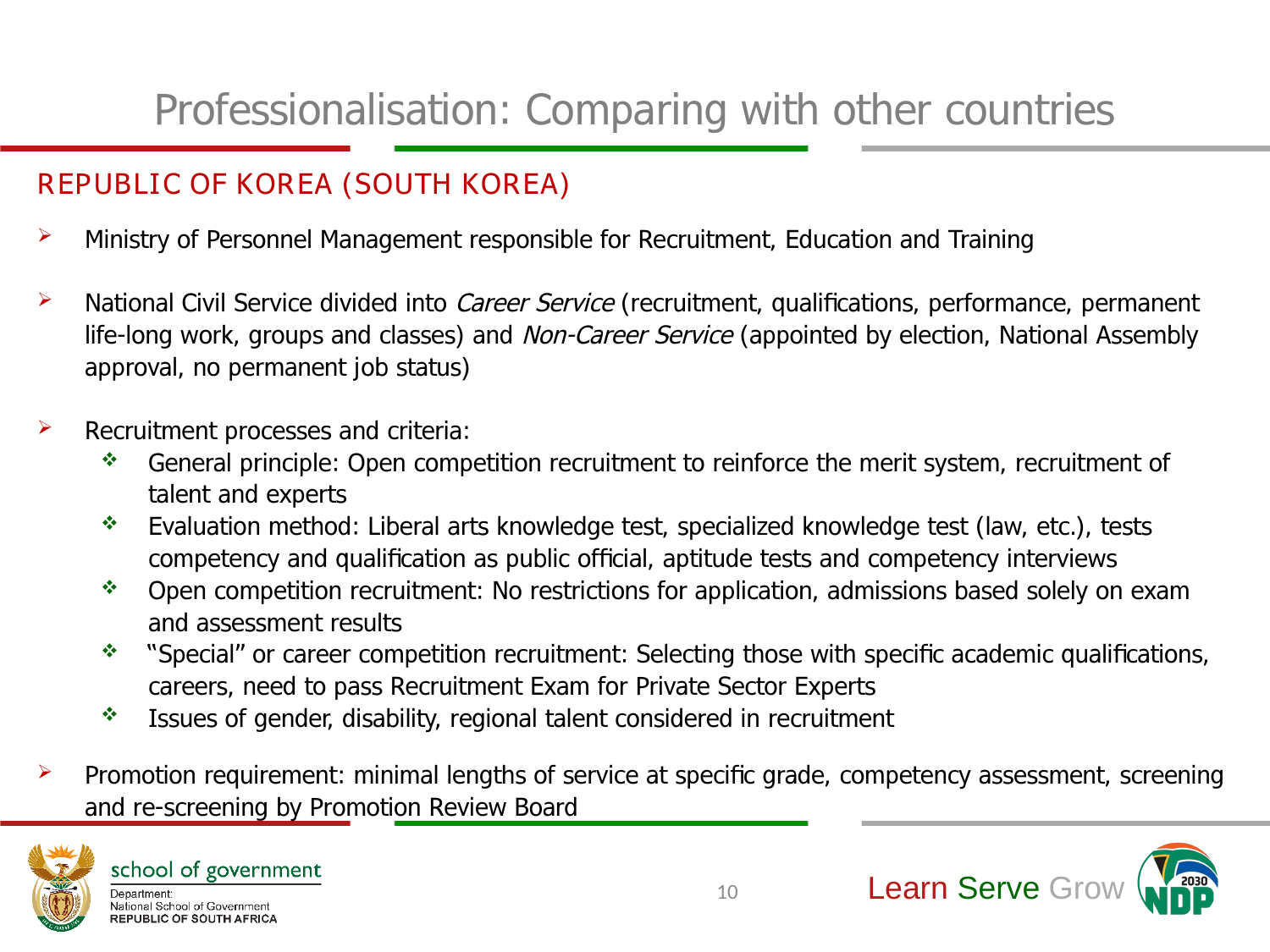

# Professionalisation: Comparing with other countries
REPUBLIC OF KOREA (SOUTH KOREA)
Ministry of Personnel Management responsible for Recruitment, Education and Training

National Civil Service divided into Career Service (recruitment, qualifications, performance, permanent life-long work, groups and classes) and Non-Career Service (appointed by election, National Assembly approval, no permanent job status)

Recruitment processes and criteria:
General principle: Open competition recruitment to reinforce the merit system, recruitment of talent and experts
Evaluation method: Liberal arts knowledge test, specialized knowledge test (law, etc.), tests competency and qualification as public official, aptitude tests and competency interviews
Open competition recruitment: No restrictions for application, admissions based solely on exam and assessment results
“Special” or career competition recruitment: Selecting those with specific academic qualifications, careers, need to pass Recruitment Exam for Private Sector Experts
Issues of gender, disability, regional talent considered in recruitment

Promotion requirement: minimal lengths of service at specific grade, competency assessment, screening and re-screening by Promotion Review Board
10